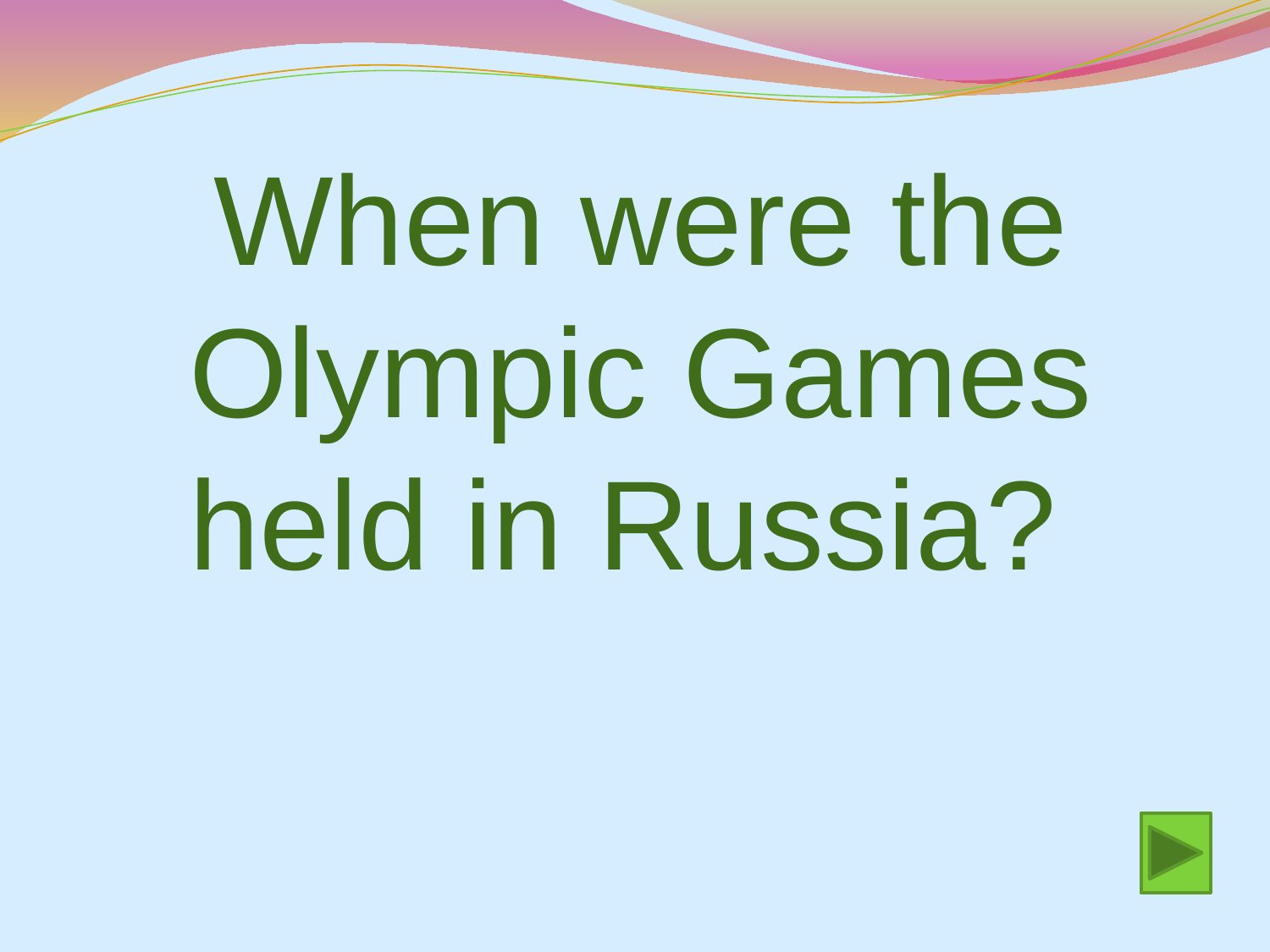

# When were the Olympic Games held in Russia?